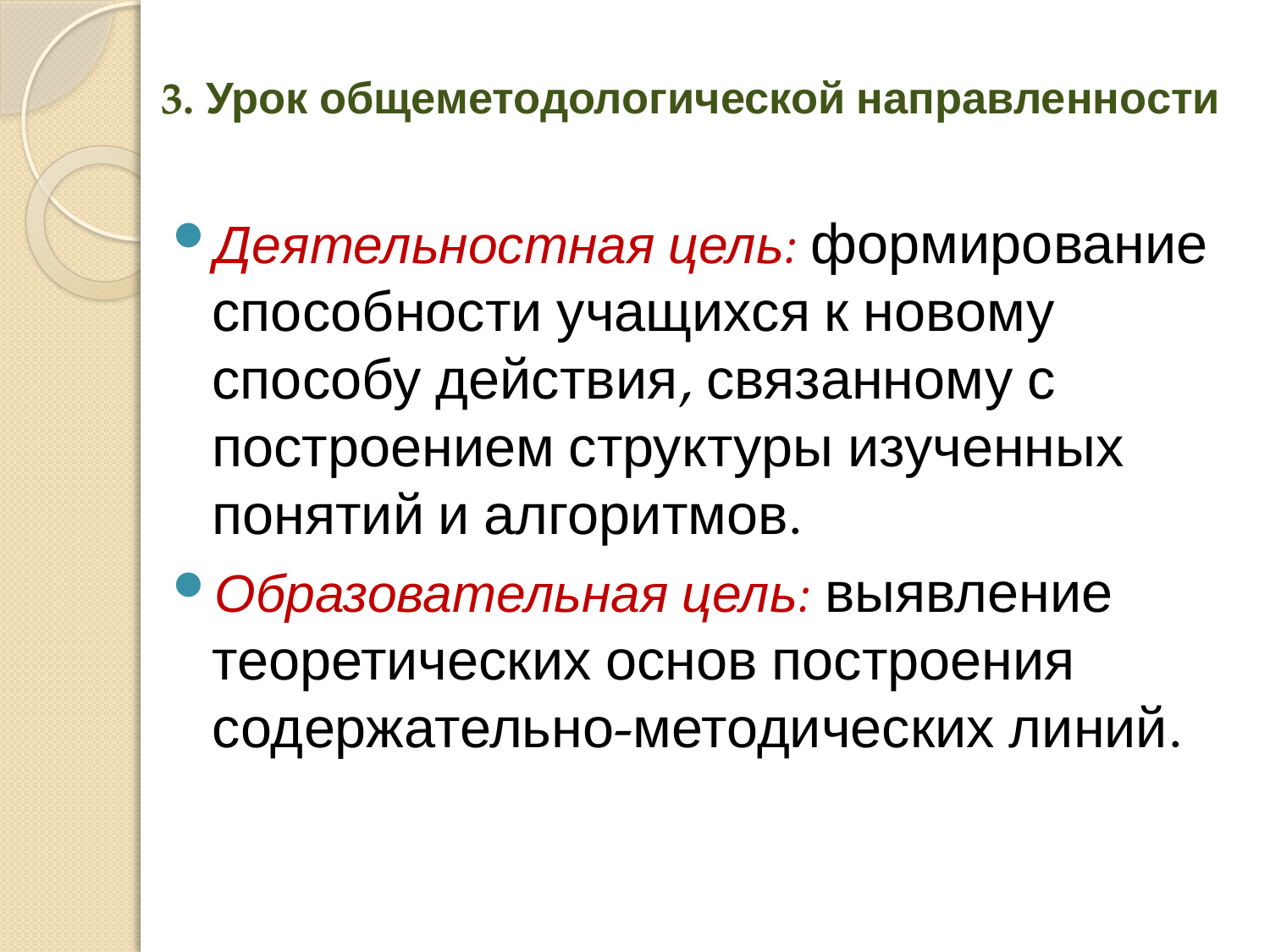

# 3. Урок общеметодологической направленности
Деятельностная цель: формирование способности учащихся к новому способу действия, связанному с построением структуры изученных понятий и алгоритмов.
Образовательная цель: выявление теоретических основ построения содержательно-методических линий.